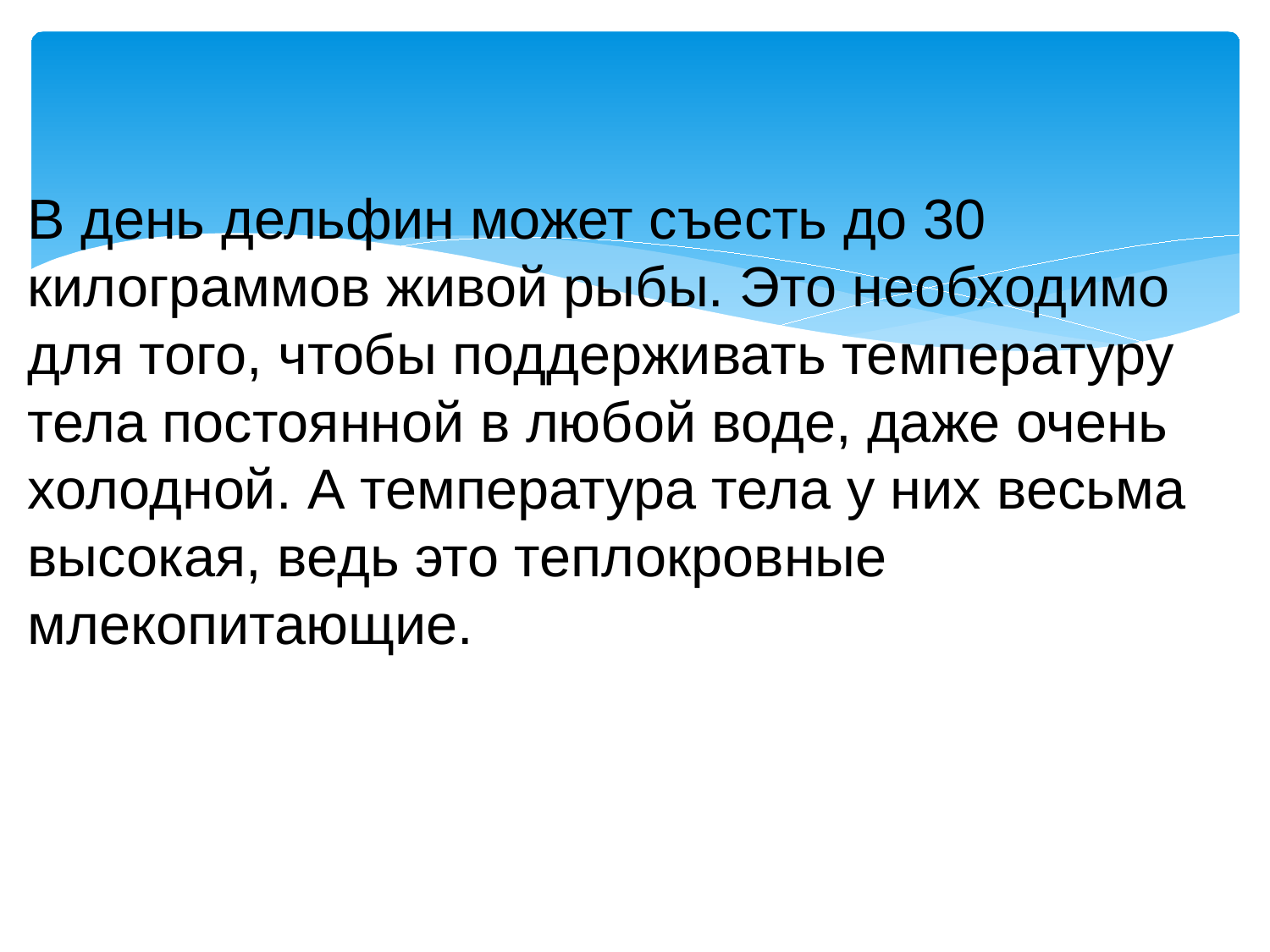

В день дельфин может съесть до 30 килограммов живой рыбы. Это необходимо для того, чтобы поддерживать температуру тела постоянной в любой воде, даже очень холодной. А температура тела у них весьма высокая, ведь это теплокровные млекопитающие.